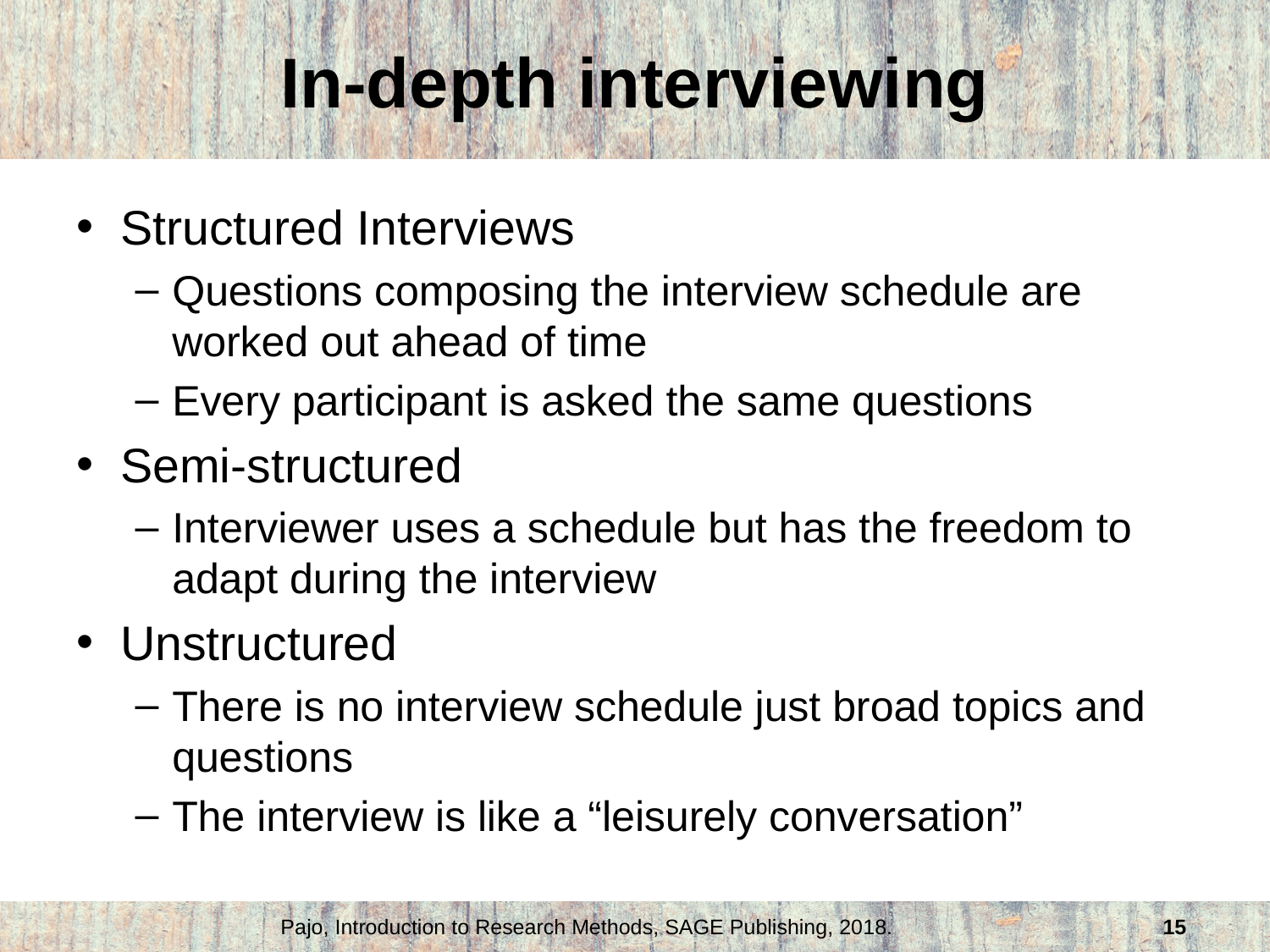

# In-depth interviewing
Structured Interviews
Questions composing the interview schedule are worked out ahead of time
Every participant is asked the same questions
Semi-structured
Interviewer uses a schedule but has the freedom to adapt during the interview
Unstructured
There is no interview schedule just broad topics and questions
The interview is like a “leisurely conversation”

Pajo, Introduction to Research Methods, SAGE Publishing, 2018.
15